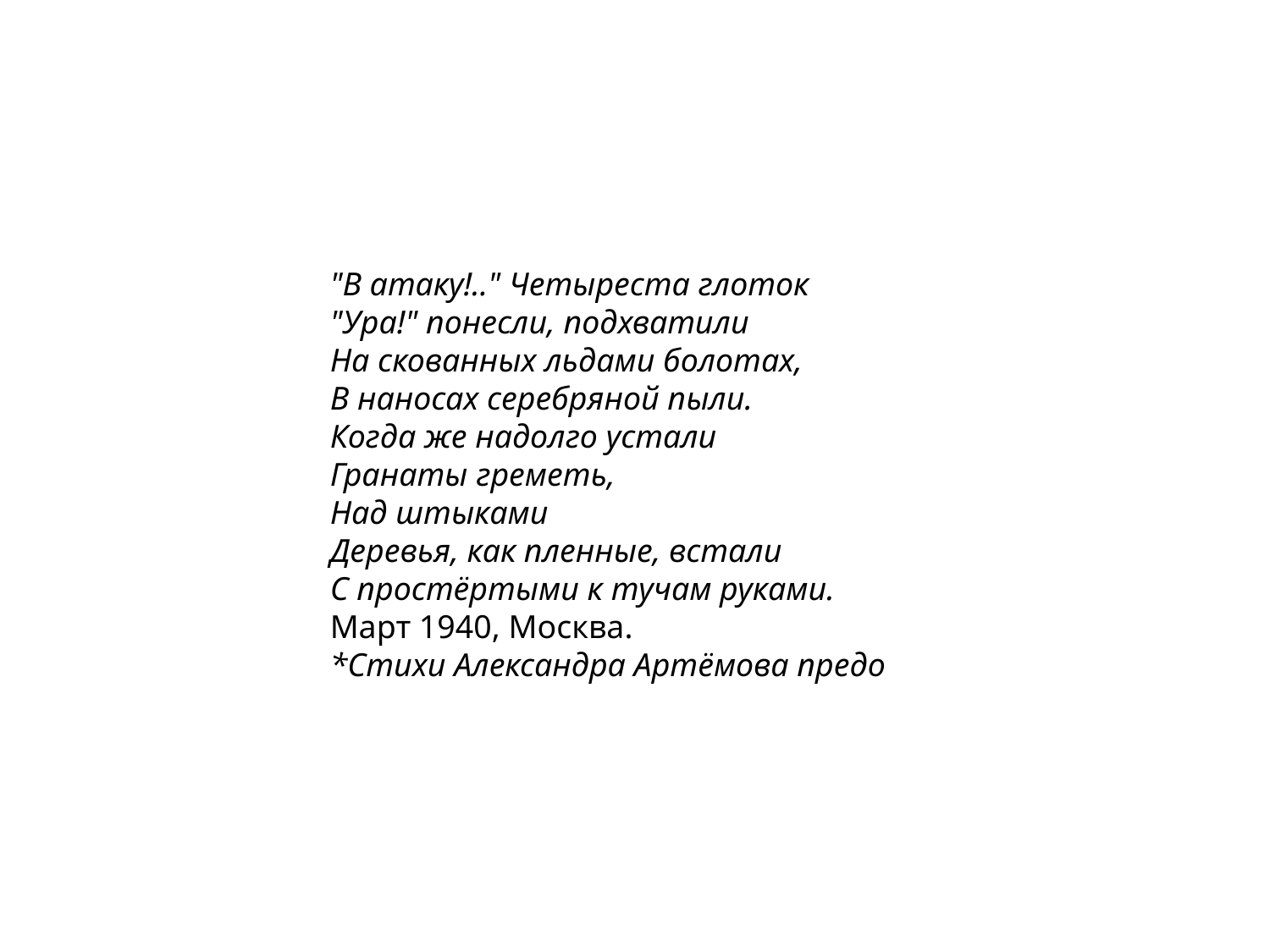

"В атаку!.." Четыреста глоток
"Ура!" понесли, подхватили
На скованных льдами болотах,
В наносах серебряной пыли.
Когда же надолго устали
Гранаты греметь,
Над штыками
Деревья, как пленные, встали
С простёртыми к тучам руками.
Март 1940, Москва.
*Стихи Александра Артёмова предо